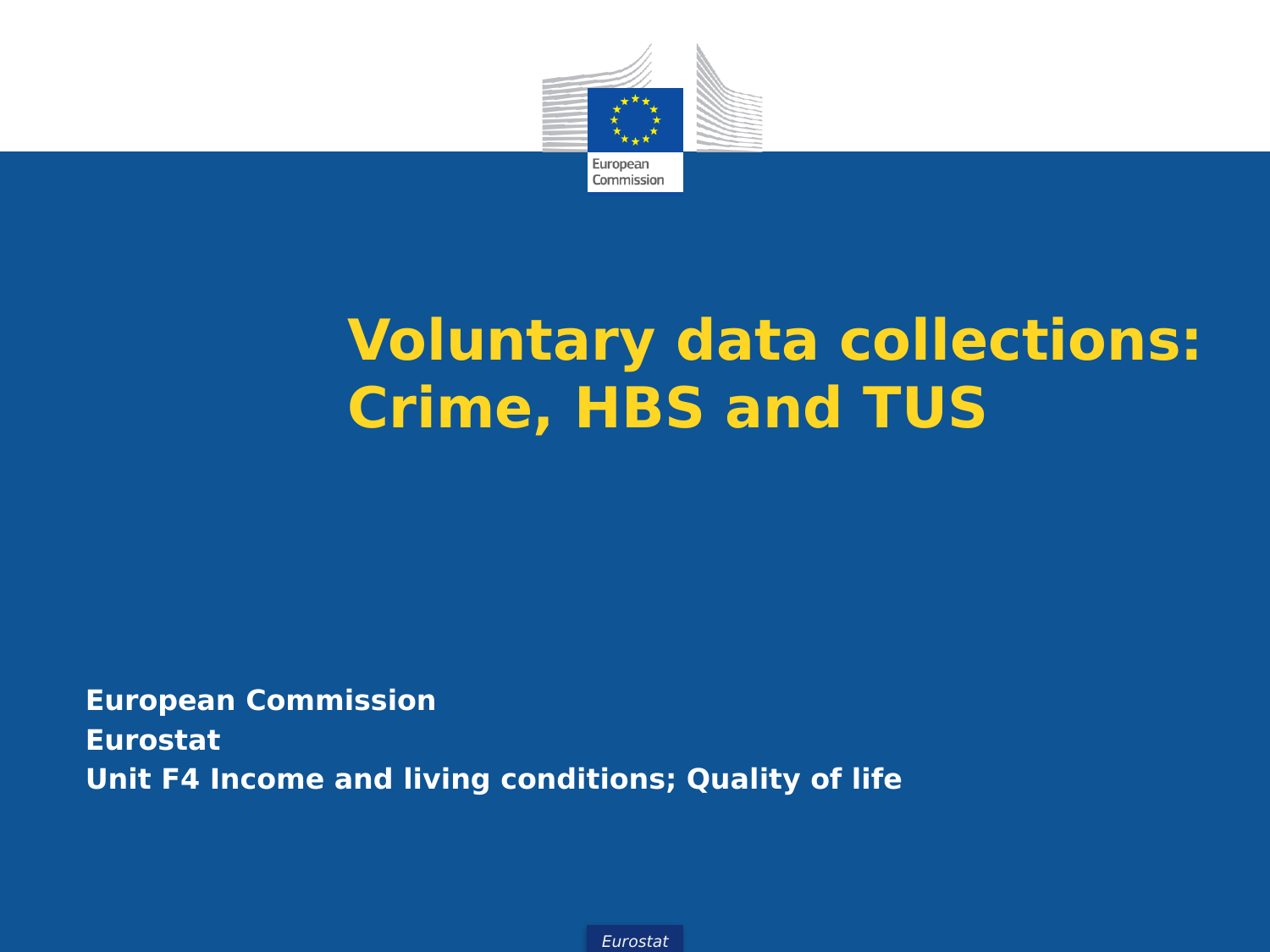

# Voluntary data collections: Crime, HBS and TUS
European Commission
Eurostat
Unit F4 Income and living conditions; Quality of life